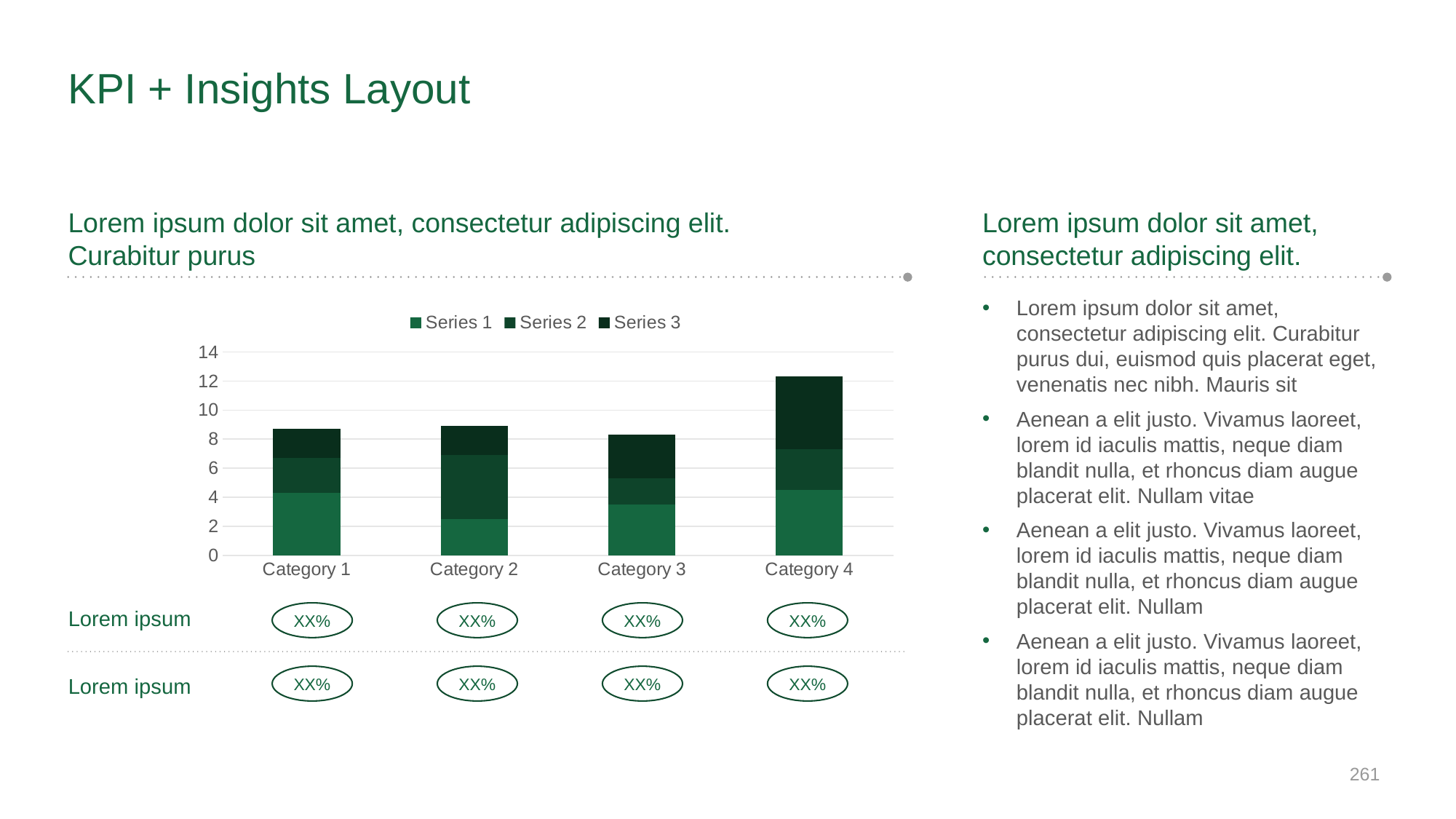

# KPI + Insights Layout
Lorem ipsum dolor sit amet, consectetur adipiscing elit.
Curabitur purus
Lorem ipsum dolor sit amet, consectetur adipiscing elit.
Lorem ipsum dolor sit amet, consectetur adipiscing elit. Curabitur purus dui, euismod quis placerat eget, venenatis nec nibh. Mauris sit
Aenean a elit justo. Vivamus laoreet, lorem id iaculis mattis, neque diam blandit nulla, et rhoncus diam augue placerat elit. Nullam vitae
Aenean a elit justo. Vivamus laoreet, lorem id iaculis mattis, neque diam blandit nulla, et rhoncus diam augue placerat elit. Nullam
Aenean a elit justo. Vivamus laoreet, lorem id iaculis mattis, neque diam blandit nulla, et rhoncus diam augue placerat elit. Nullam

### Chart

| Category | Series 1 | Series 2 | Series 3 |
|---|---|---|---|
| Category 1 | 4.3 | 2.4 | 2.0 |
| Category 2 | 2.5 | 4.4 | 2.0 |
| Category 3 | 3.5 | 1.8 | 3.0 |
| Category 4 | 4.5 | 2.8 | 5.0 |
Lorem ipsum
XX%
XX%
XX%
XX%
XX%
XX%
XX%
XX%
Lorem ipsum
261